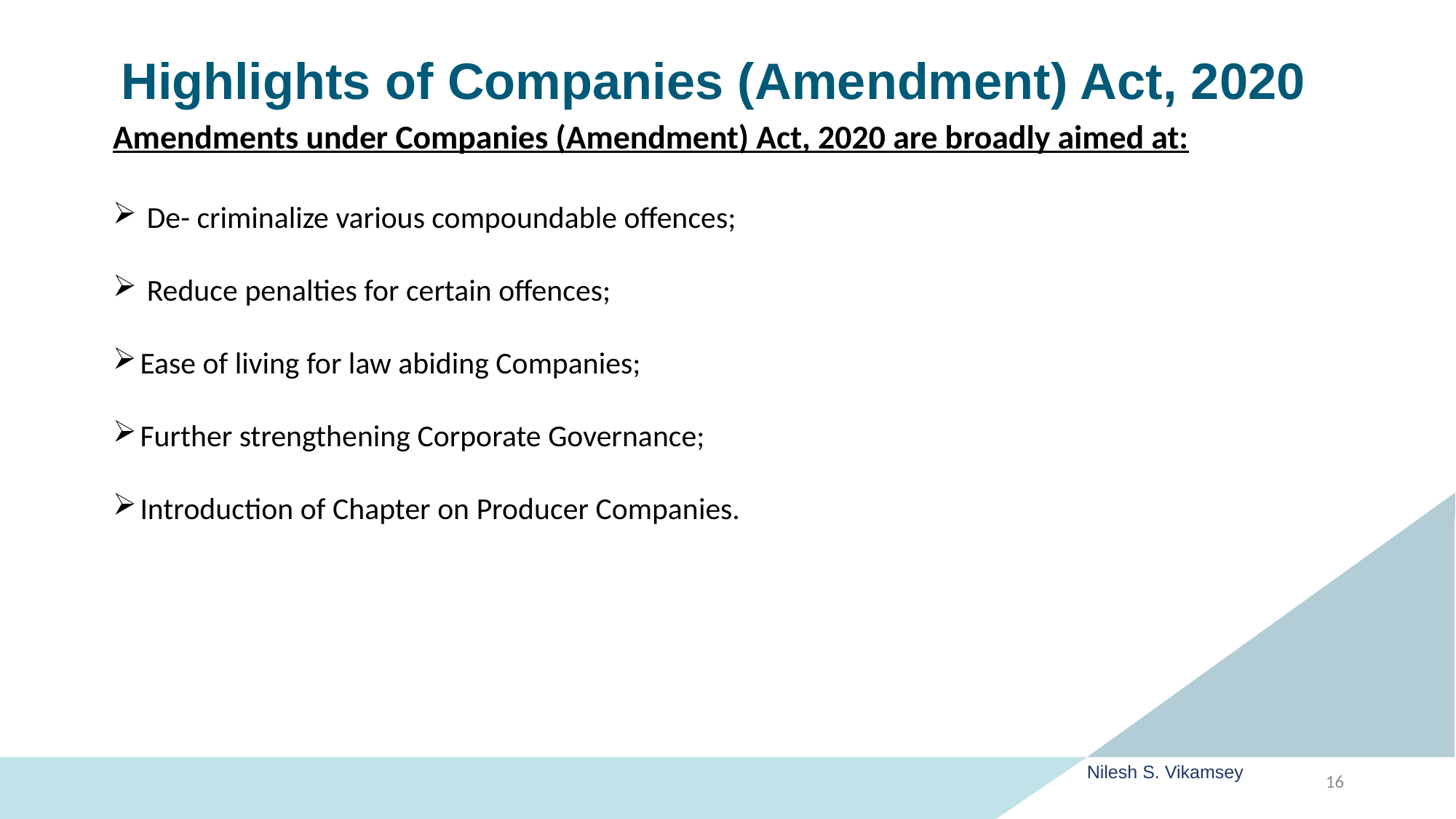

Highlights of Companies (Amendment) Act, 2020
Amendments under Companies (Amendment) Act, 2020 are broadly aimed at:
 De- criminalize various compoundable offences;
 Reduce penalties for certain offences;
Ease of living for law abiding Companies;
Further strengthening Corporate Governance;
Introduction of Chapter on Producer Companies.

Nilesh S. Vikamsey
16